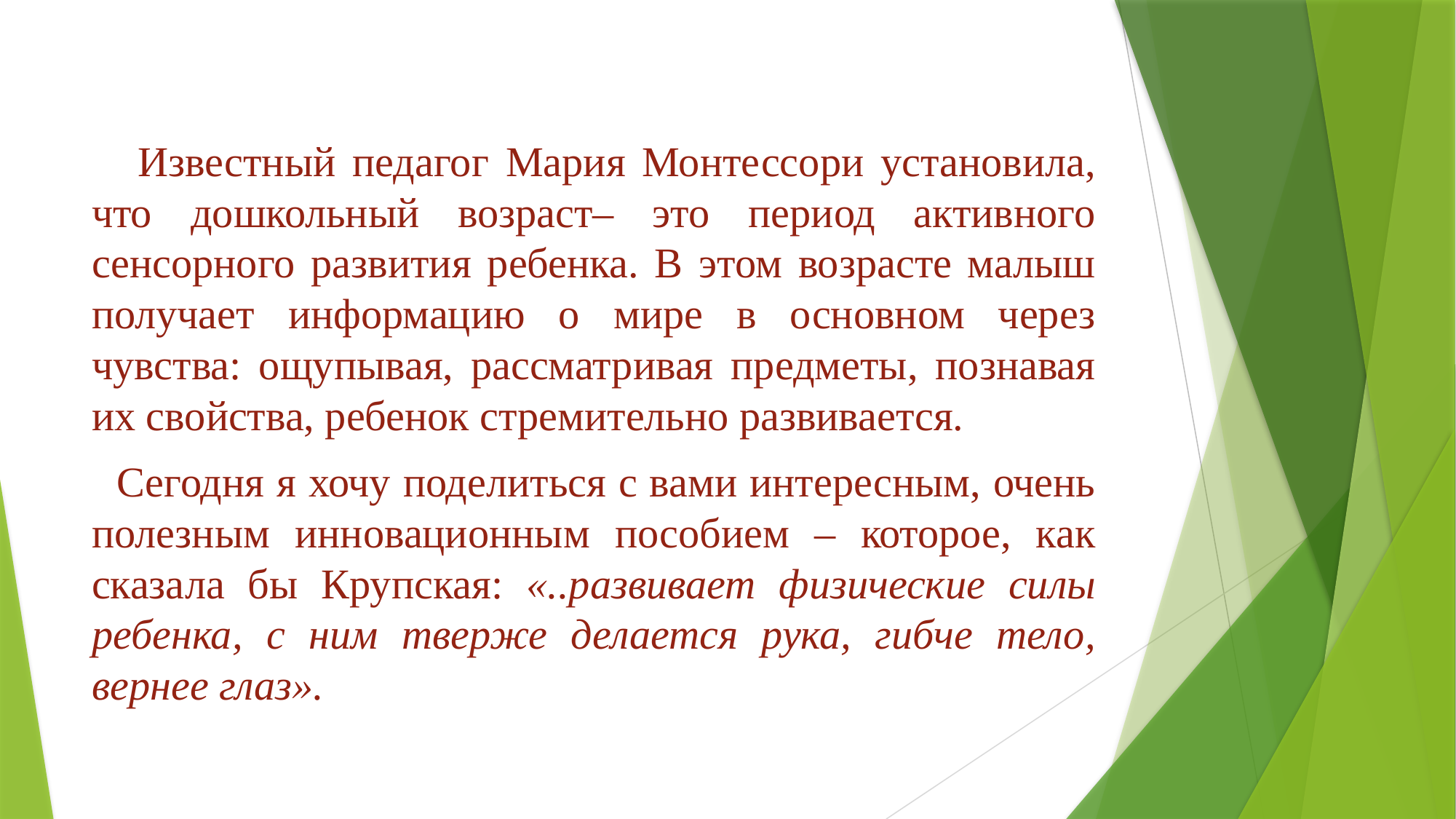

Известный педагог Мария Монтессори установила, что дошкольный возраст– это период активного сенсорного развития ребенка. В этом возрасте малыш получает информацию о мире в основном через чувства: ощупывая, рассматривая предметы, познавая их свойства, ребенок стремительно развивается.
  Сегодня я хочу поделиться с вами интересным, очень полезным инновационным пособием – которое, как сказала бы Крупская: «..развивает физические силы ребенка, с ним тверже делается рука, гибче тело, вернее глаз».